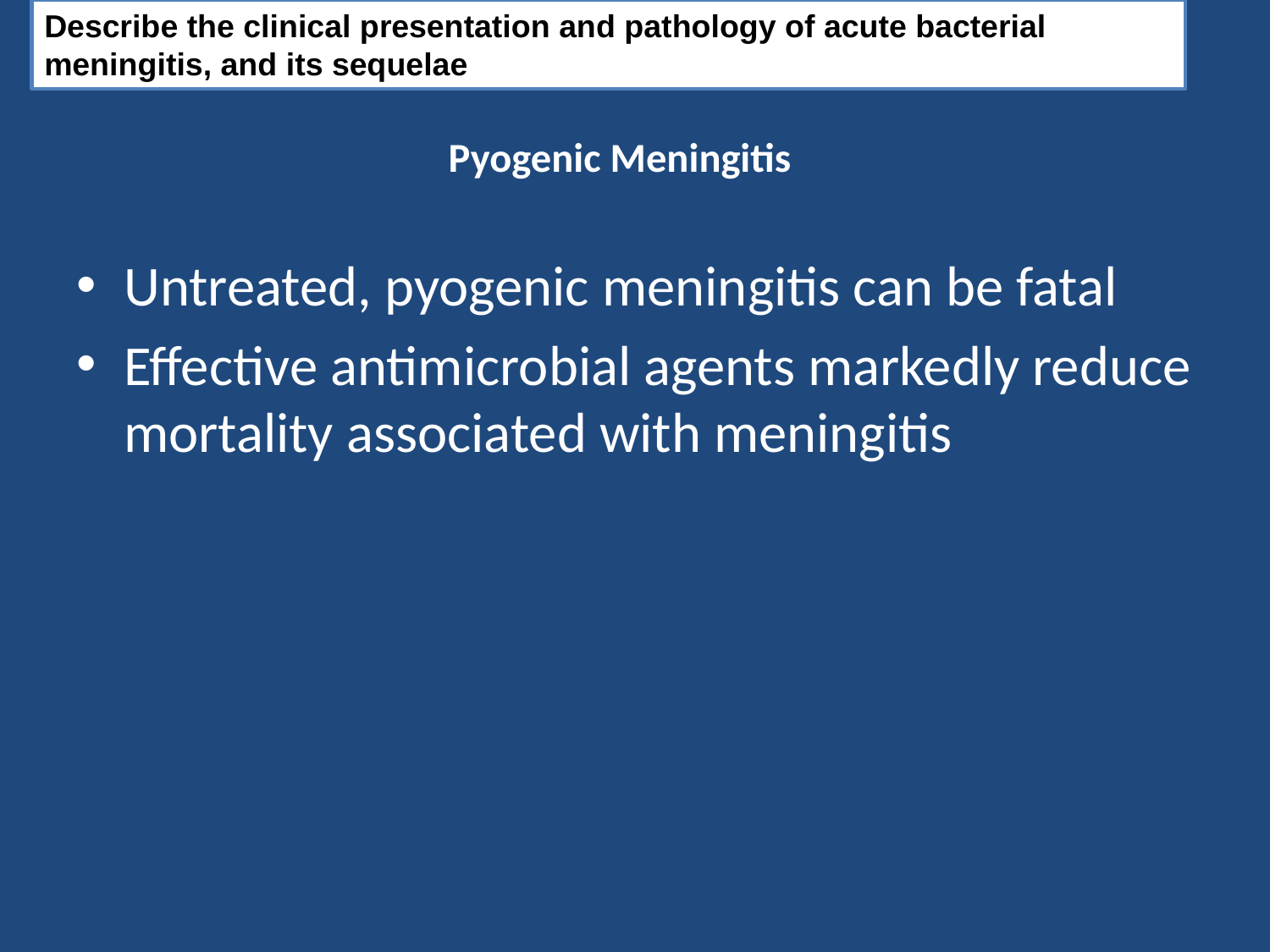

Describe the clinical presentation and pathology of acute bacterial meningitis, and its sequelae
# Pyogenic Meningitis
Untreated, pyogenic meningitis can be fatal
Effective antimicrobial agents markedly reduce mortality associated with meningitis